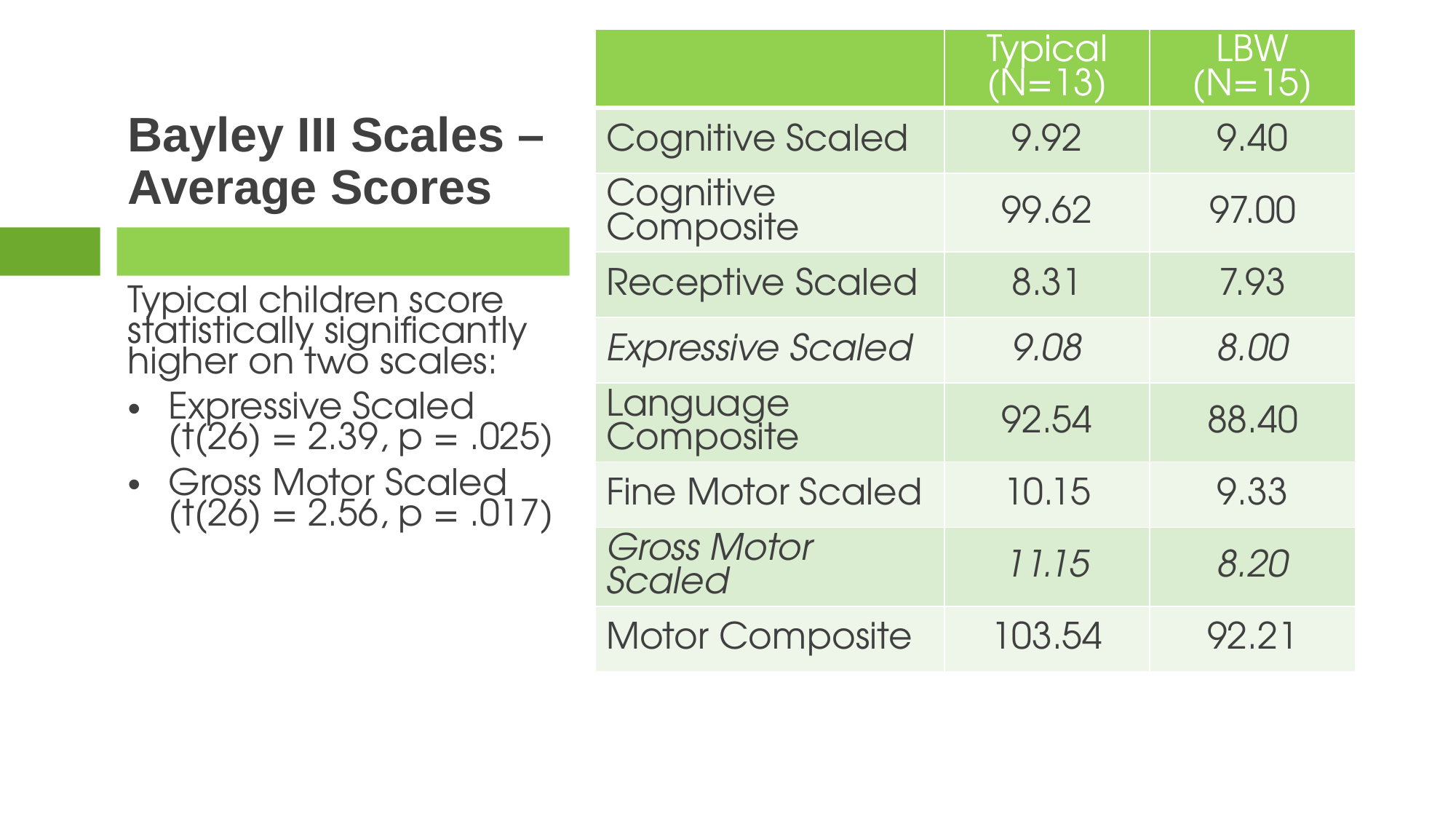

|  | Typical (N=13) | LBW (N=15) |
| --- | --- | --- |
| Cognitive Scaled | 9.92 | 9.40 |
| Cognitive Composite | 99.62 | 97.00 |
| Receptive Scaled | 8.31 | 7.93 |
| Expressive Scaled | 9.08 | 8.00 |
| Language Composite | 92.54 | 88.40 |
| Fine Motor Scaled | 10.15 | 9.33 |
| Gross Motor Scaled | 11.15 | 8.20 |
| Motor Composite | 103.54 | 92.21 |
# Bayley III Scales – Average Scores
Typical children score statistically significantly higher on two scales:
Expressive Scaled (t(26) = 2.39, p = .025)
Gross Motor Scaled (t(26) = 2.56, p = .017)